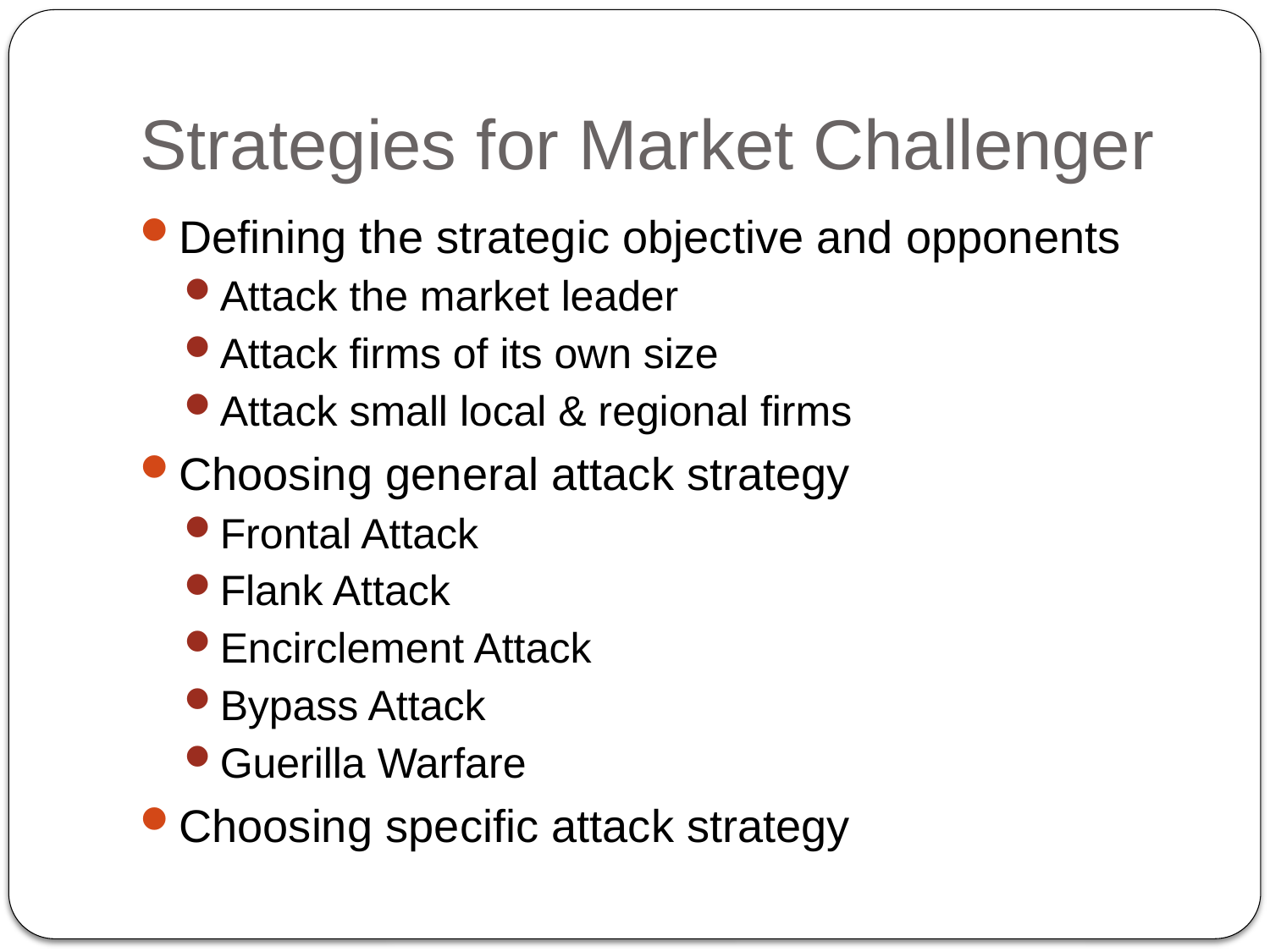

# Strategies for Market Challenger
Defining the strategic objective and opponents
Attack the market leader
Attack firms of its own size
Attack small local & regional firms
Choosing general attack strategy
Frontal Attack
Flank Attack
Encirclement Attack
Bypass Attack
Guerilla Warfare
Choosing specific attack strategy